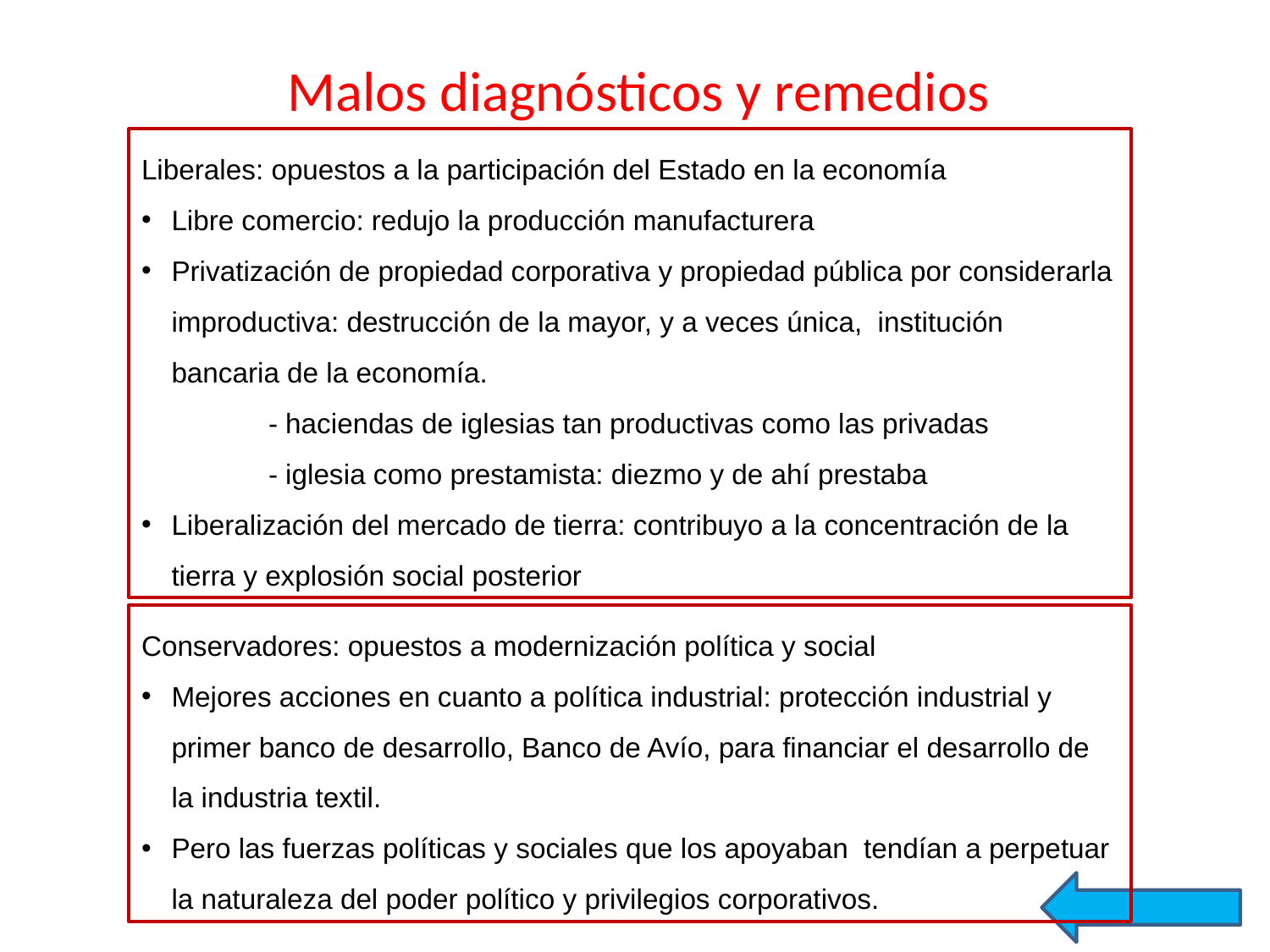

Malos diagnósticos y remedios
Liberales: opuestos a la participación del Estado en la economía
Libre comercio: redujo la producción manufacturera
Privatización de propiedad corporativa y propiedad pública por considerarla improductiva: destrucción de la mayor, y a veces única,  institución bancaria de la economía.
	- haciendas de iglesias tan productivas como las privadas
	- iglesia como prestamista: diezmo y de ahí prestaba
Liberalización del mercado de tierra: contribuyo a la concentración de la tierra y explosión social posterior
Conservadores: opuestos a modernización política y social
Mejores acciones en cuanto a política industrial: protección industrial y primer banco de desarrollo, Banco de Avío, para financiar el desarrollo de la industria textil.
Pero las fuerzas políticas y sociales que los apoyaban  tendían a perpetuar la naturaleza del poder político y privilegios corporativos.